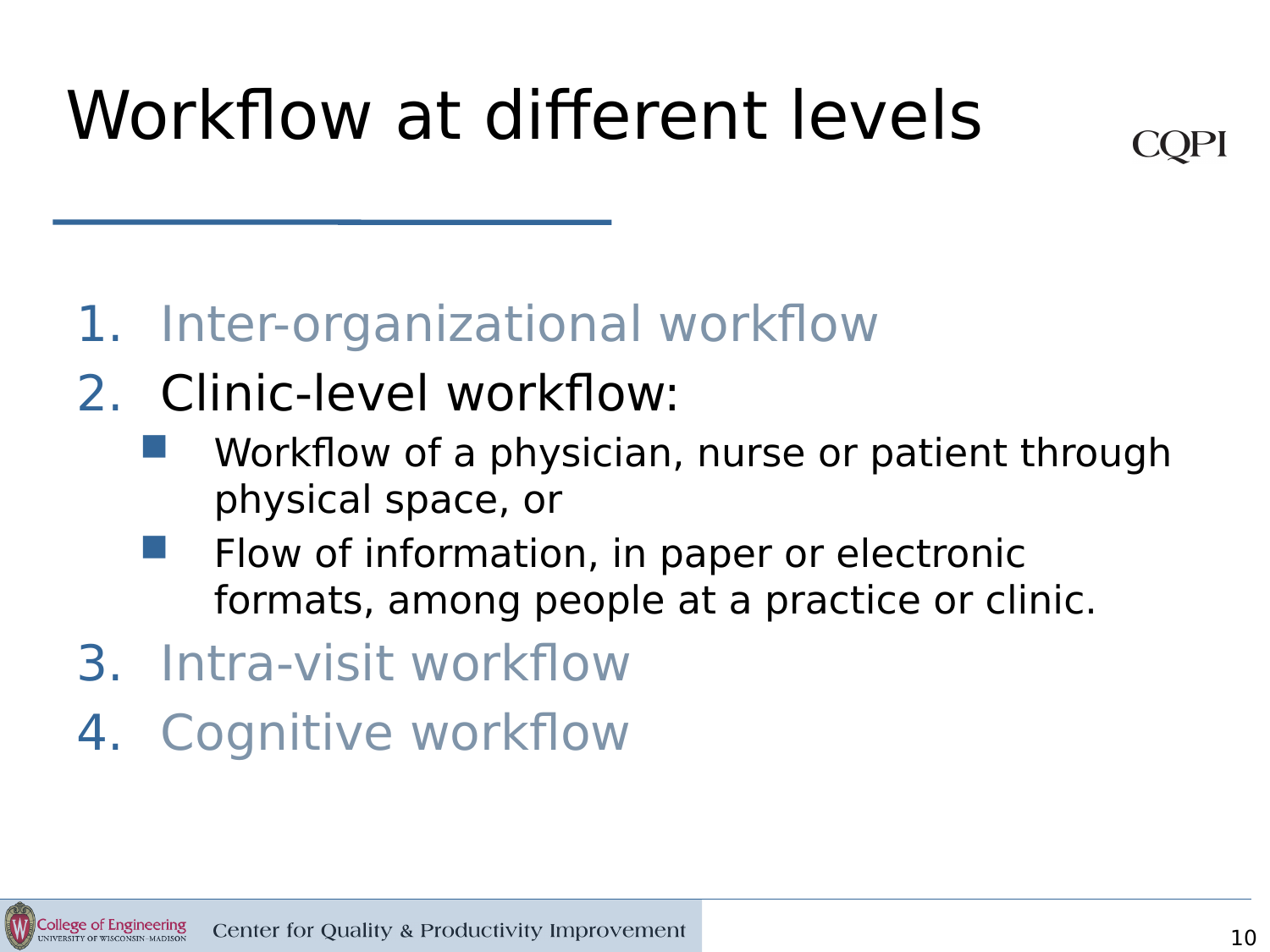

Workflow at different levels
Inter-organizational workflow
Clinic-level workflow:
Workflow of a physician, nurse or patient through physical space, or
Flow of information, in paper or electronic formats, among people at a practice or clinic.
Intra-visit workflow
Cognitive workflow